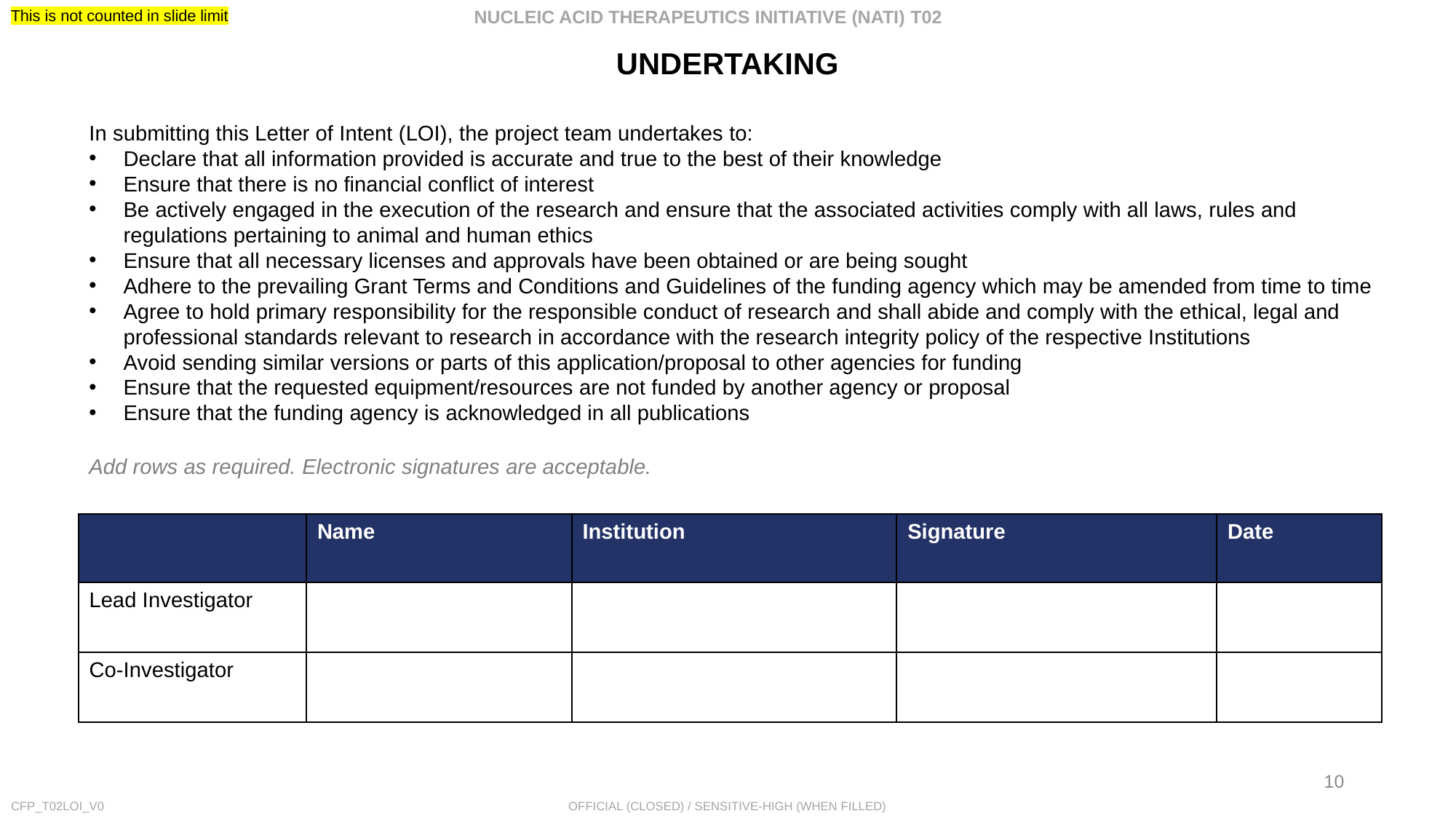

This is not counted in slide limit
UNDERTAKING
In submitting this Letter of Intent (LOI), the project team undertakes to:
Declare that all information provided is accurate and true to the best of their knowledge
Ensure that there is no financial conflict of interest
Be actively engaged in the execution of the research and ensure that the associated activities comply with all laws, rules and regulations pertaining to animal and human ethics
Ensure that all necessary licenses and approvals have been obtained or are being sought
Adhere to the prevailing Grant Terms and Conditions and Guidelines of the funding agency which may be amended from time to time
Agree to hold primary responsibility for the responsible conduct of research and shall abide and comply with the ethical, legal and professional standards relevant to research in accordance with the research integrity policy of the respective Institutions
Avoid sending similar versions or parts of this application/proposal to other agencies for funding
Ensure that the requested equipment/resources are not funded by another agency or proposal
Ensure that the funding agency is acknowledged in all publications
Add rows as required. Electronic signatures are acceptable.
|  | Name | Institution | Signature | Date |
| --- | --- | --- | --- | --- |
| Lead Investigator |  |  |  |  |
| Co-Investigator |  |  |  |  |
10